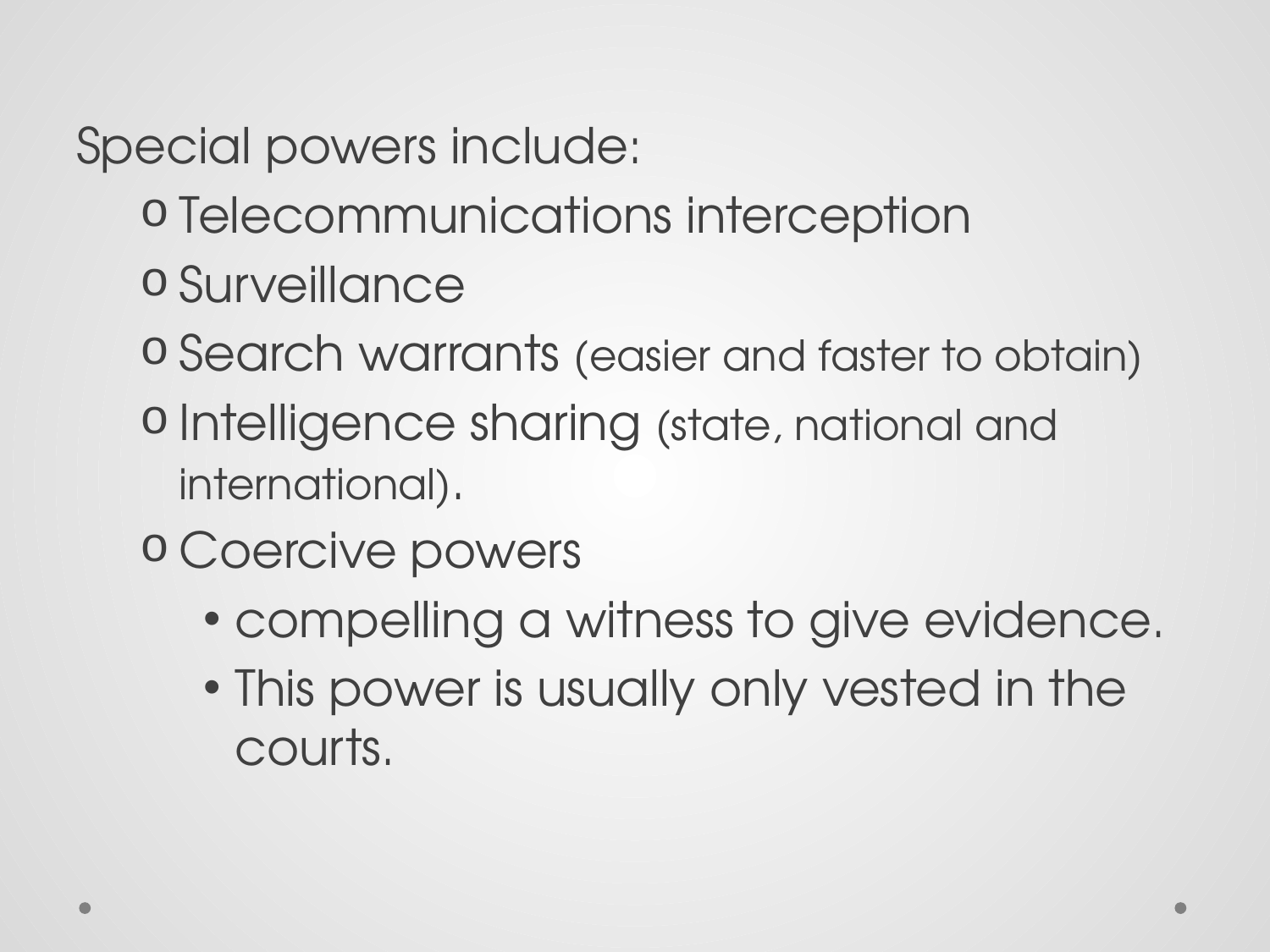

Special powers include:
Telecommunications interception
Surveillance
Search warrants (easier and faster to obtain)
Intelligence sharing (state, national and international).
Coercive powers
compelling a witness to give evidence.
This power is usually only vested in the courts.